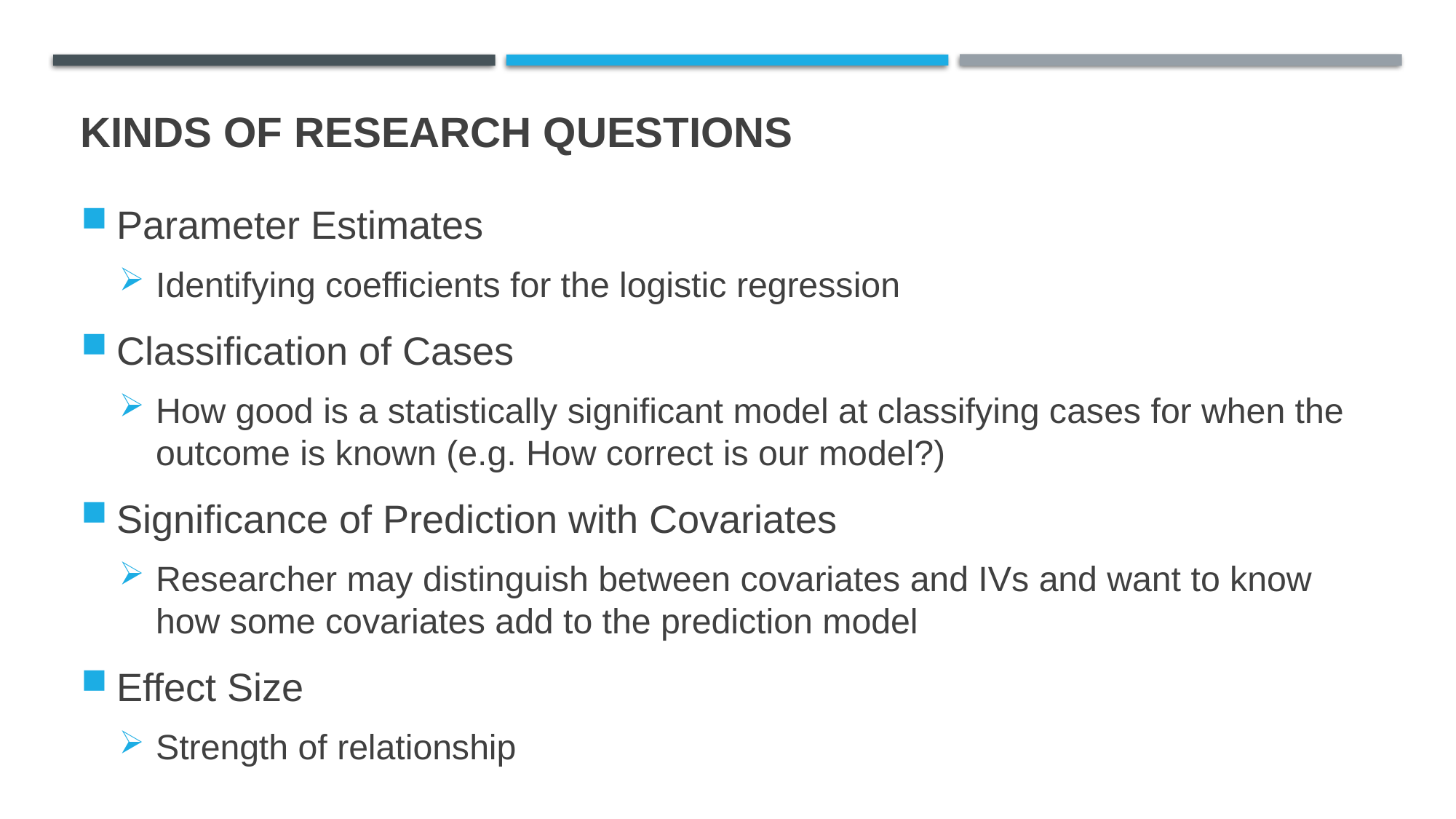

# Kinds of research questions
Parameter Estimates
Identifying coefficients for the logistic regression
Classification of Cases
How good is a statistically significant model at classifying cases for when the outcome is known (e.g. How correct is our model?)
Significance of Prediction with Covariates
Researcher may distinguish between covariates and IVs and want to know how some covariates add to the prediction model
Effect Size
Strength of relationship